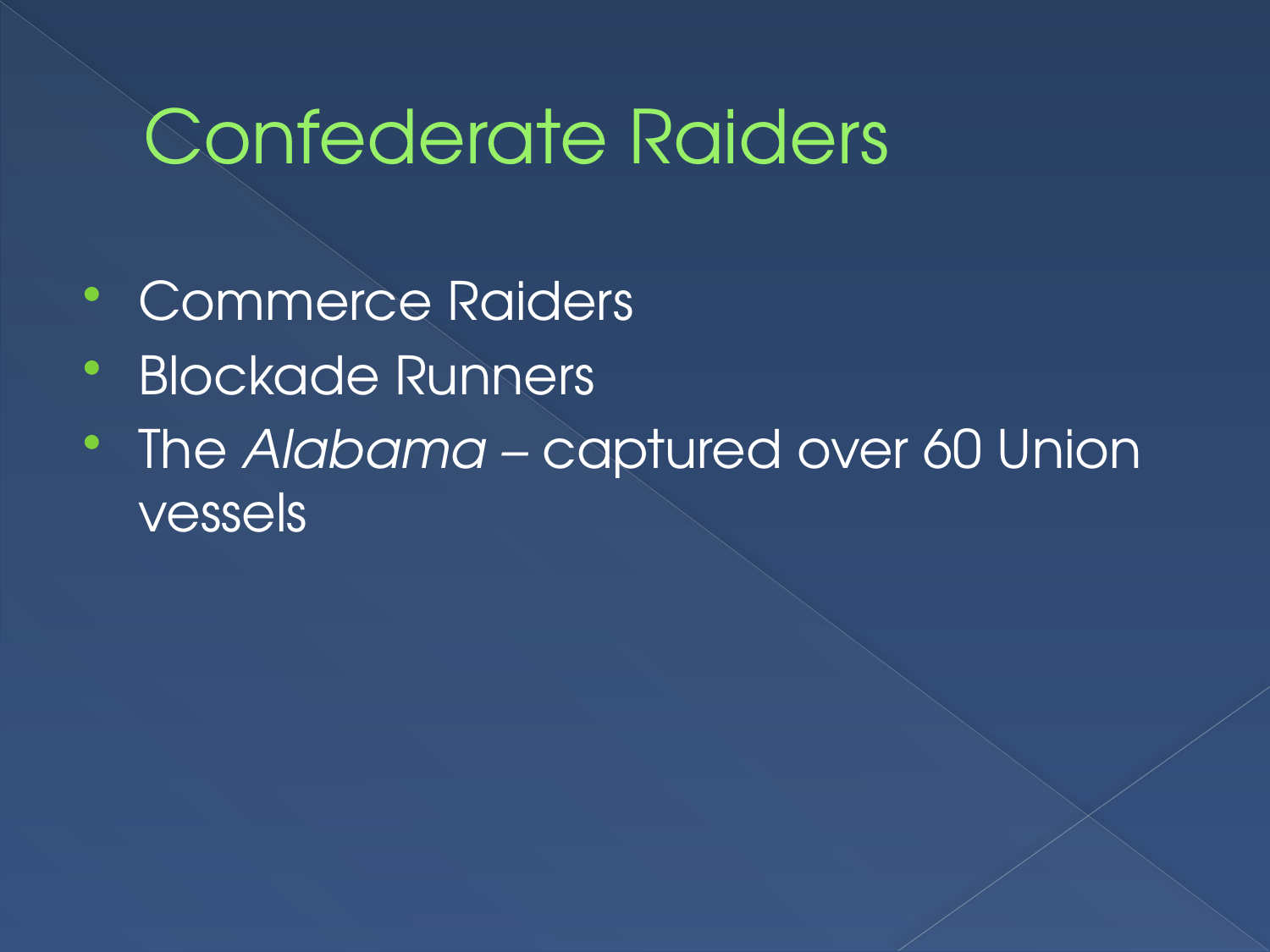

# Confederate Raiders
Commerce Raiders
Blockade Runners
The Alabama – captured over 60 Union vessels